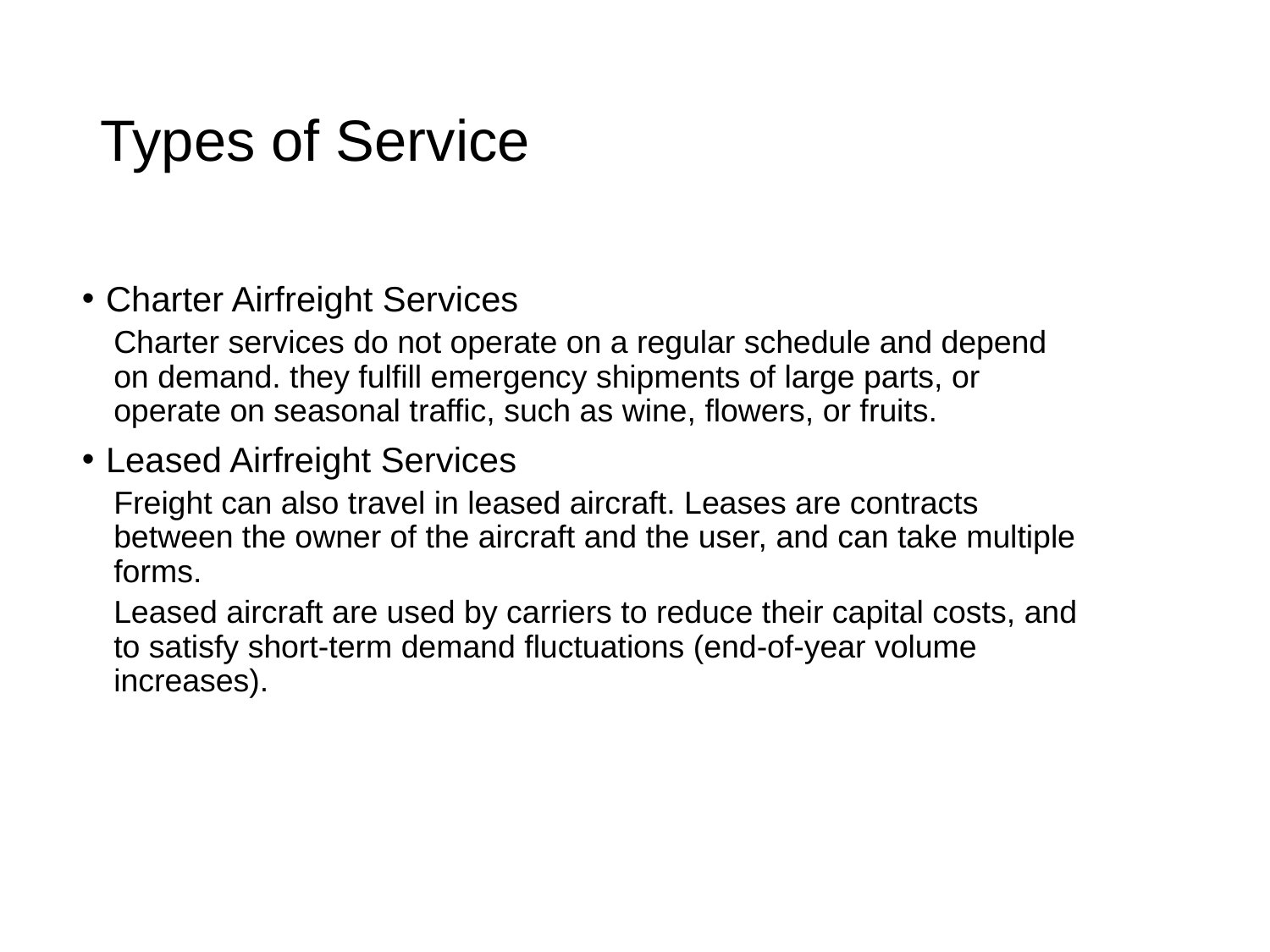

# Types of Service
Charter Airfreight Services
Charter services do not operate on a regular schedule and depend on demand. they fulfill emergency shipments of large parts, or operate on seasonal traffic, such as wine, flowers, or fruits.
Leased Airfreight Services
Freight can also travel in leased aircraft. Leases are contracts between the owner of the aircraft and the user, and can take multiple forms.
Leased aircraft are used by carriers to reduce their capital costs, and to satisfy short-term demand fluctuations (end-of-year volume increases).